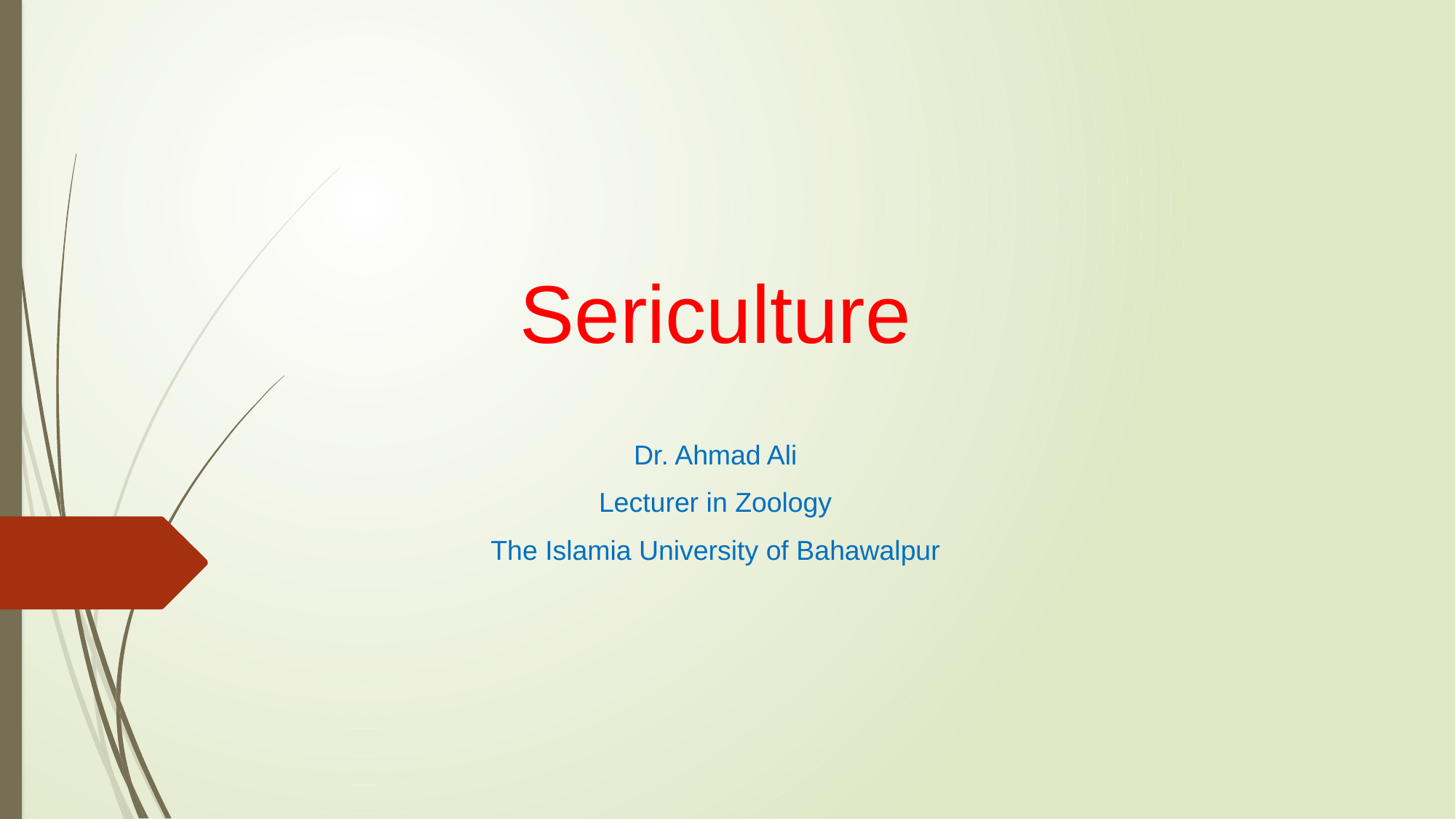

# Sericulture
Dr. Ahmad Ali
Lecturer in Zoology
The Islamia University of Bahawalpur